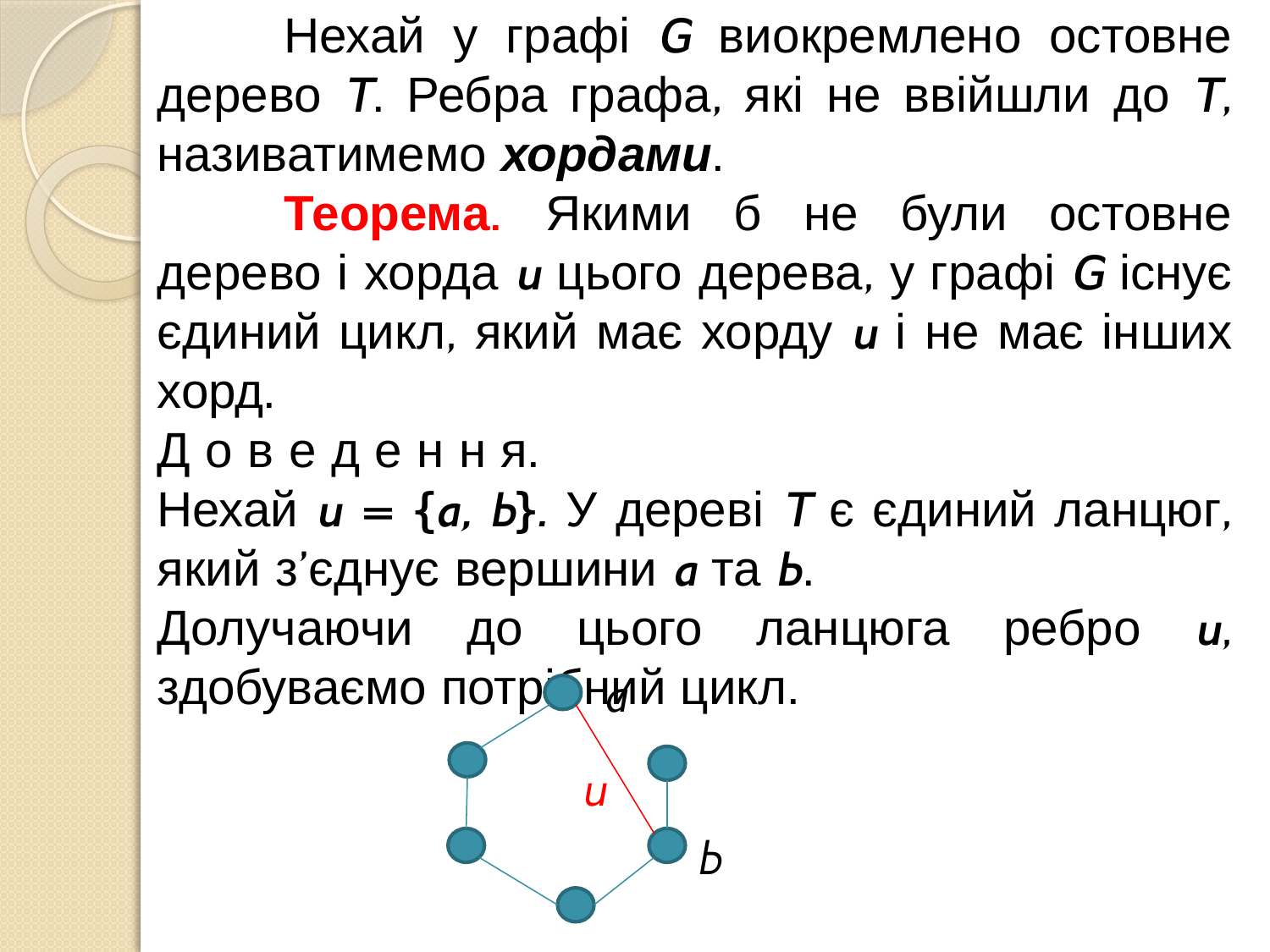

Нехай у графі G виокремлено остовне дерево T. Ребра графа, які не ввійшли до T, називатимемо хордами.
	Теорема. Якими б не були остовне дерево і хорда u цього дерева, у графі G існує єдиний цикл, який має хорду u і не має інших хорд.
Д о в е д е н н я.
Нехай u = {a, b}. У дереві T є єдиний ланцюг, який з’єднує вершини a та b.
Долучаючи до цього ланцюга ребро u, здобуваємо потрібний цикл.

a

u
b